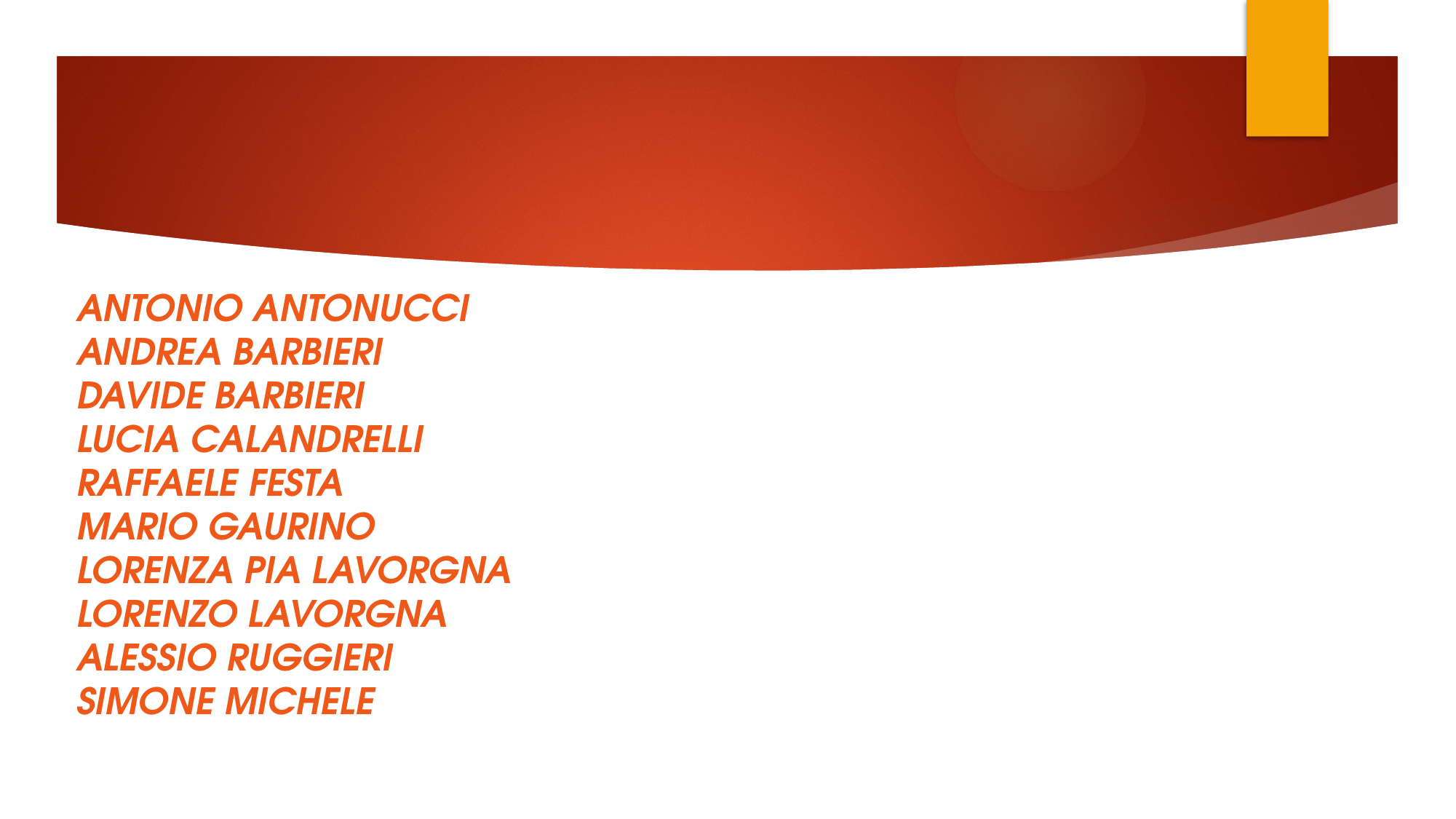

# ANTONIO ANTONUCCI ANDREA BARBIERI DAVIDE BARBIERI LUCIA CALANDRELLI RAFFAELE FESTA MARIO GAURINO LORENZA PIA LAVORGNA LORENZO LAVORGNA ALESSIO RUGGIERI SIMONE MICHELE